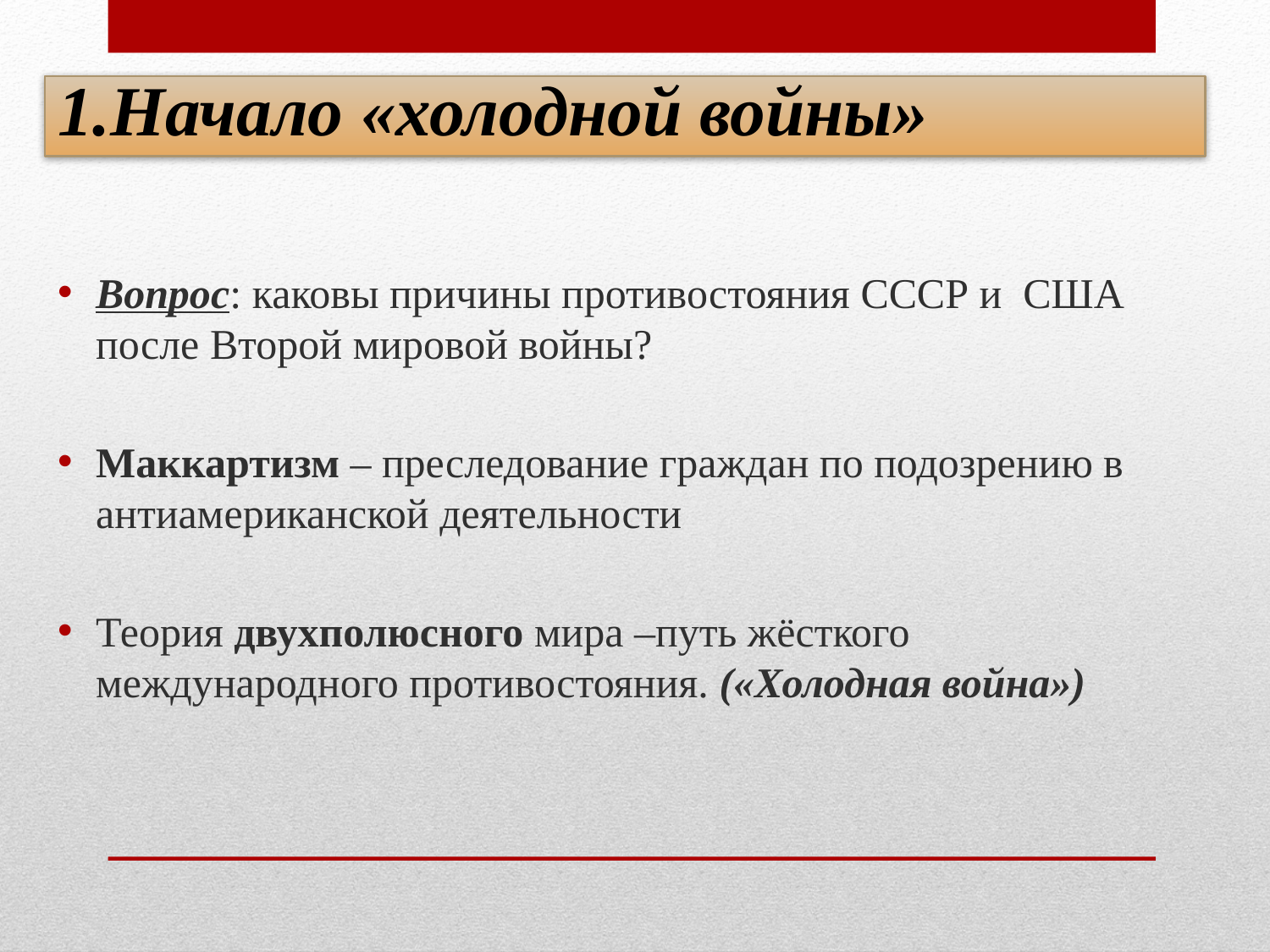

# 1.Начало «холодной войны»
Вопрос: каковы причины противостояния СССР и  США после Второй мировой войны?

Маккартизм – преследование граждан по подозрению в антиамериканской деятельности

Теория двухполюсного мира –путь жёсткого международного противостояния. («Холодная война»)